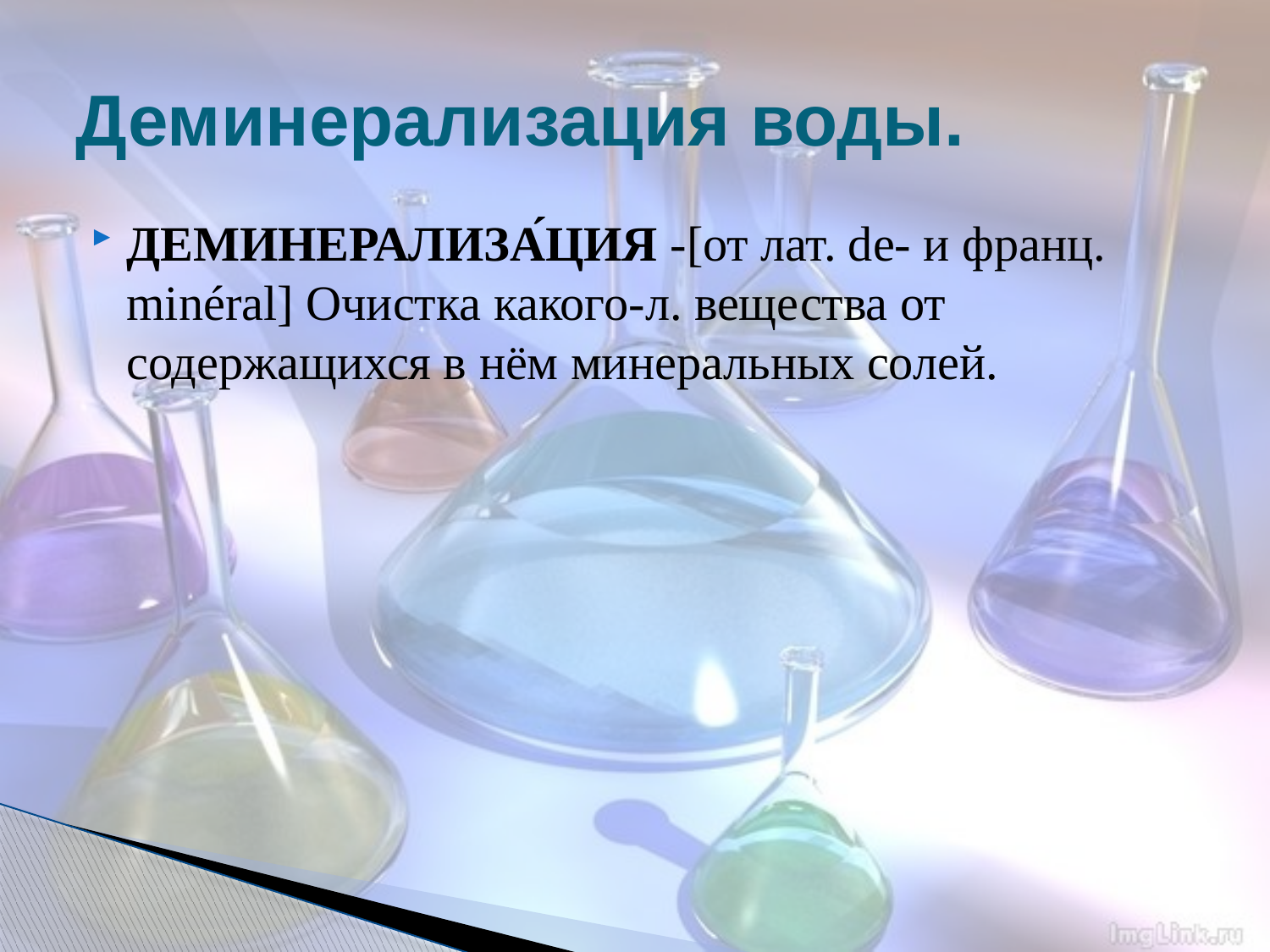

# Деминерализация воды.
ДЕМИНЕРАЛИЗА́ЦИЯ -[от лат. de- и франц. minéral] Очистка какого-л. вещества от содержащихся в нём минеральных солей.